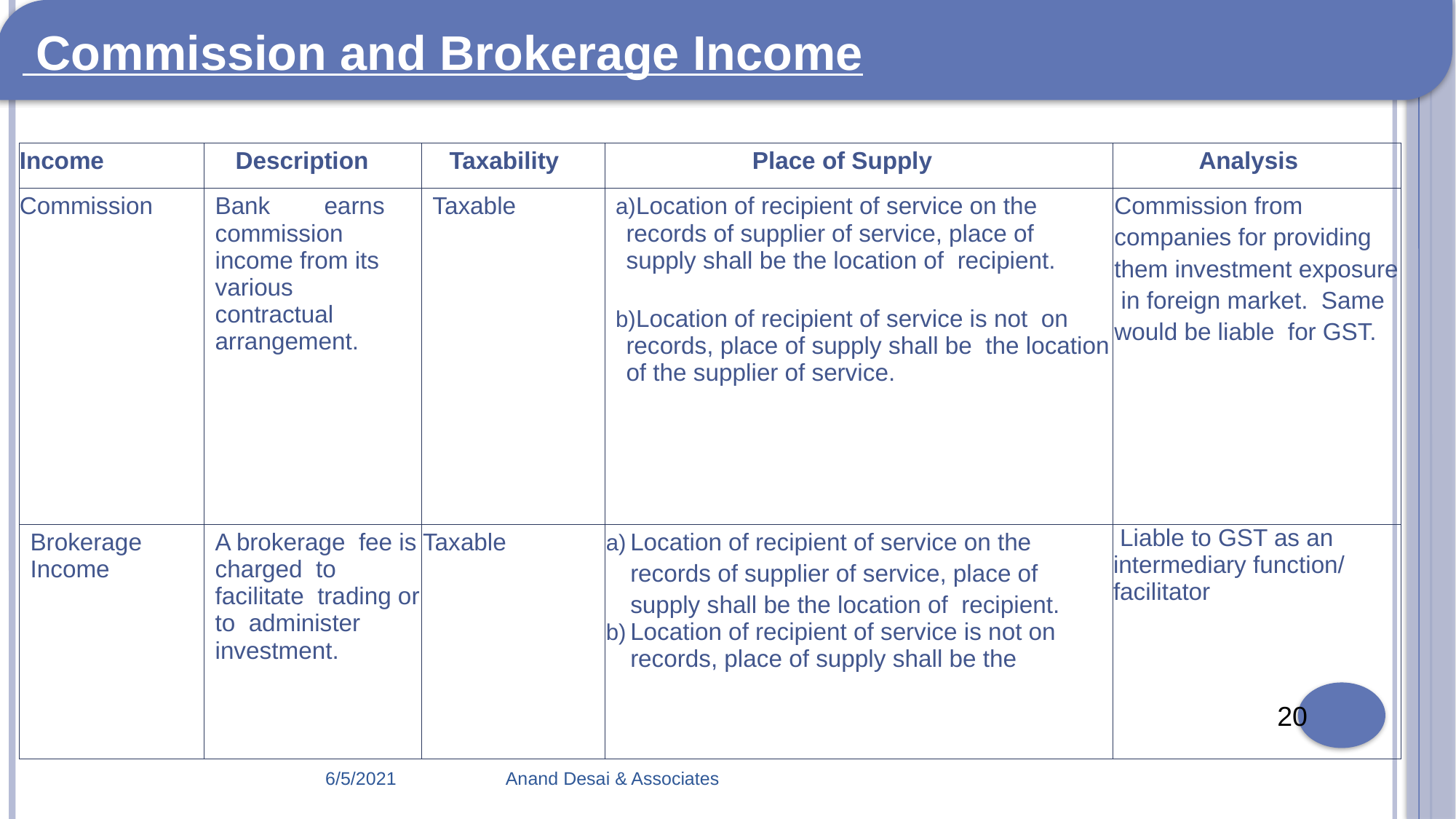

Commission and Brokerage Income
| Income | Description | Taxability | Place of Supply | Analysis |
| --- | --- | --- | --- | --- |
| Commission | Bank earns commission income from its various contractual arrangement. | Taxable | Location of recipient of service on the records of supplier of service, place of supply shall be the location of recipient. Location of recipient of service is not on records, place of supply shall be the location of the supplier of service. | Commission from companies for providing them investment exposure in foreign market. Same would be liable for GST. |
| Brokerage Income | A brokerage fee is charged to facilitate trading or to administer investment. | Taxable | Location of recipient of service on the records of supplier of service, place of supply shall be the location of recipient. Location of recipient of service is not on records, place of supply shall be the | Liable to GST as an intermediary function/ facilitator |
20
6/5/2021
Anand Desai & Associates